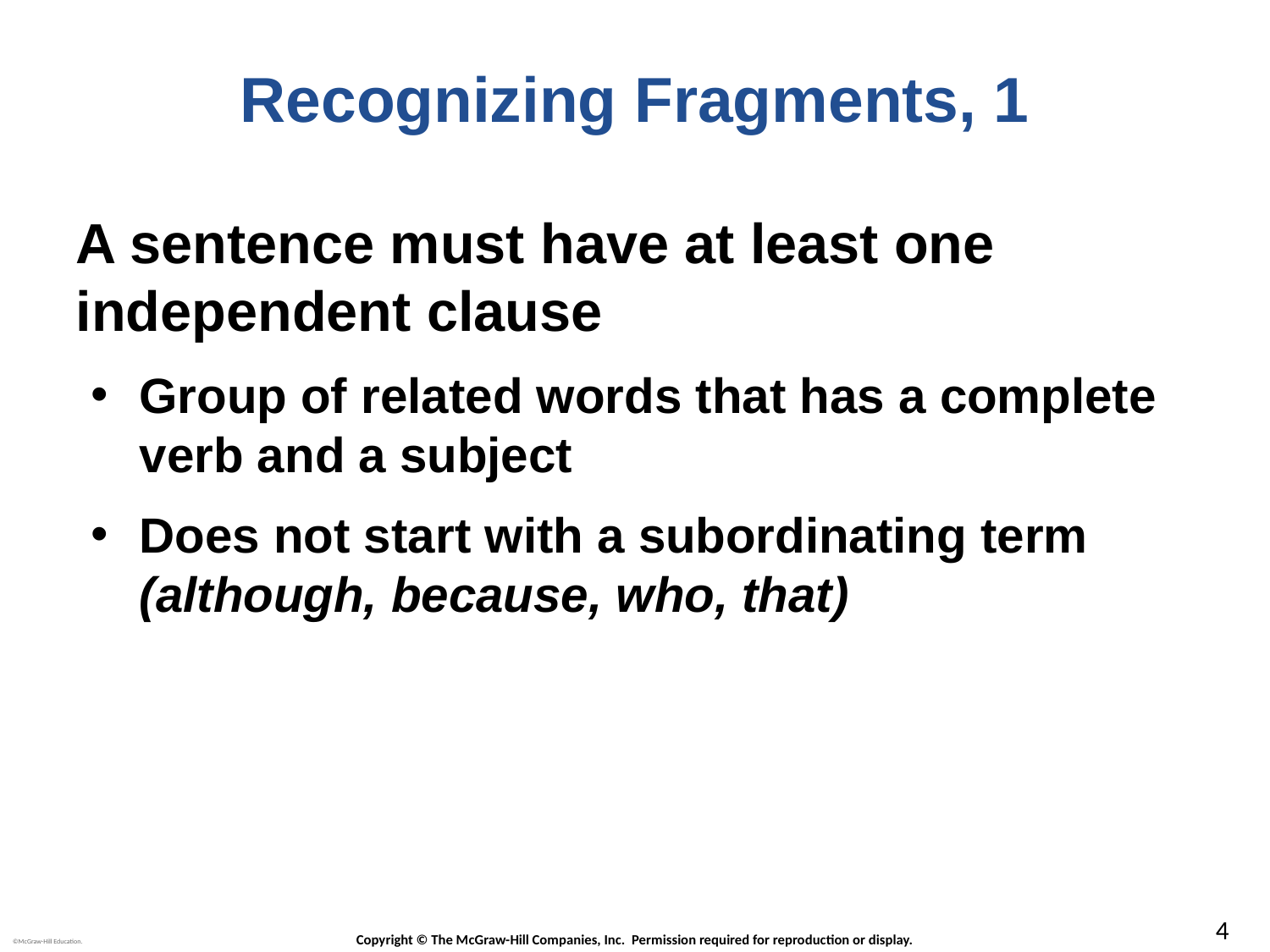

# Recognizing Fragments, 1
A sentence must have at least one independent clause
Group of related words that has a complete verb and a subject
Does not start with a subordinating term (although, because, who, that)